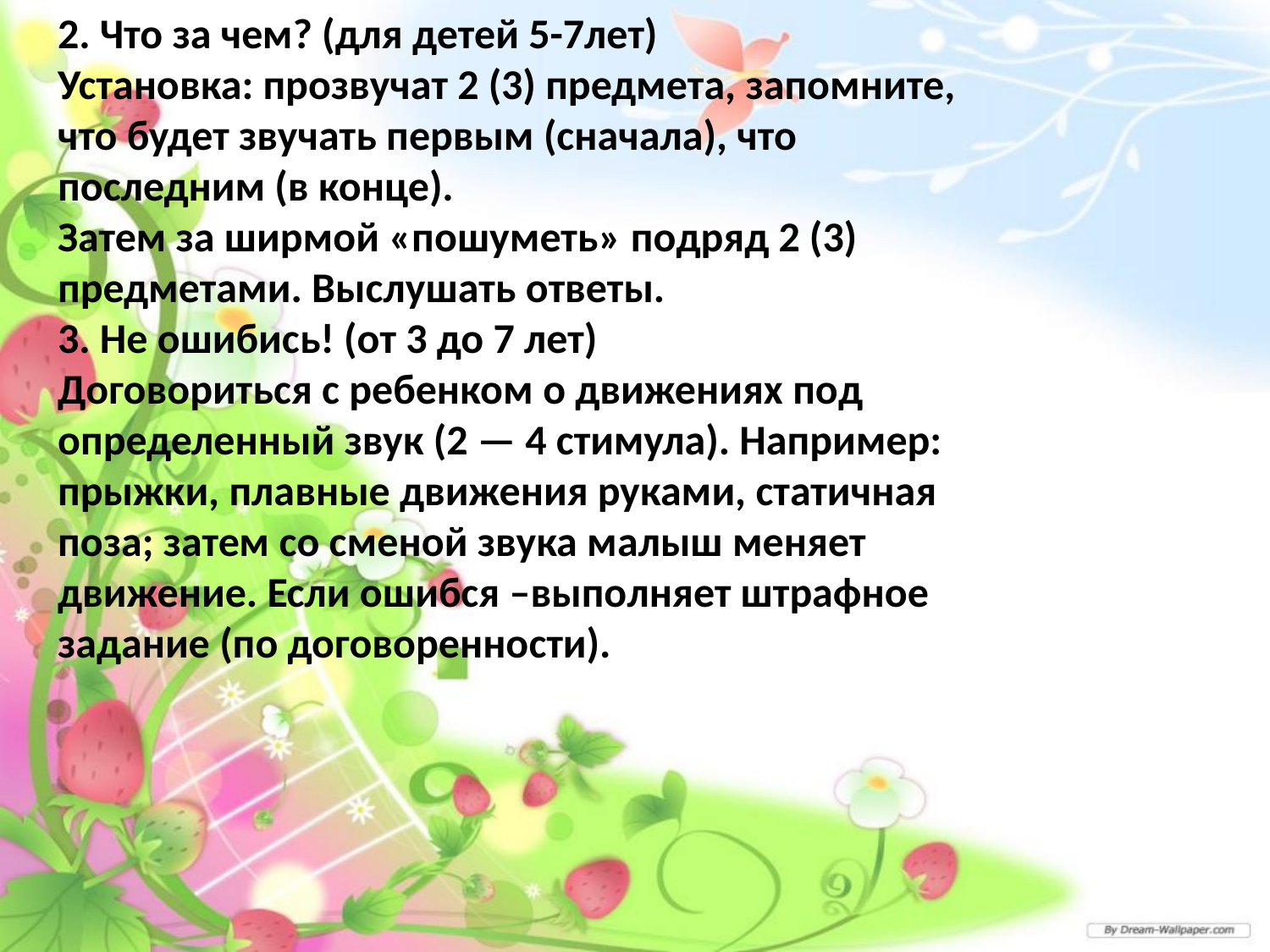

2. Что за чем? (для детей 5-7лет)
Установка: прозвучат 2 (3) предмета, запомните, что будет звучать первым (сначала), что последним (в конце).
Затем за ширмой «пошуметь» подряд 2 (3) предметами. Выслушать ответы.
3. Не ошибись! (от 3 до 7 лет)
Договориться с ребенком о движениях под определенный звук (2 — 4 стимула). Например: прыжки, плавные движения руками, статичная поза; затем со сменой звука малыш меняет движение. Если ошибся –выполняет штрафное задание (по договоренности).